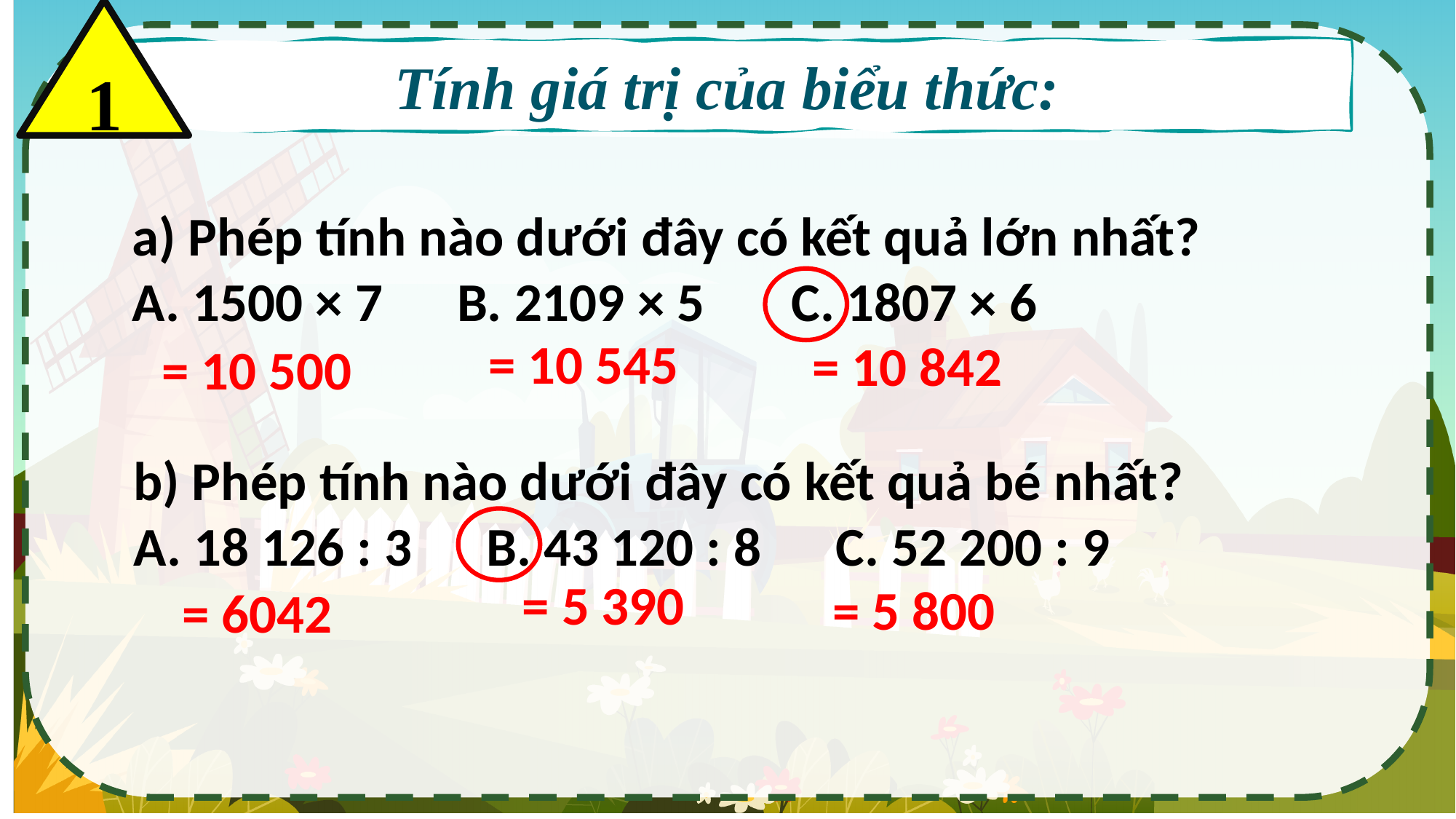

1

Tính giá trị của biểu thức:
a) Phép tính nào dưới đây có kết quả lớn nhất?
A. 1500 × 7      B. 2109 × 5       C. 1807 × 6

= 10 545
= 10 842
= 10 500
b) Phép tính nào dưới đây có kết quả bé nhất?
A. 18 126 : 3      B. 43 120 : 8      C. 52 200 : 9

= 5 390
= 5 800
= 6042